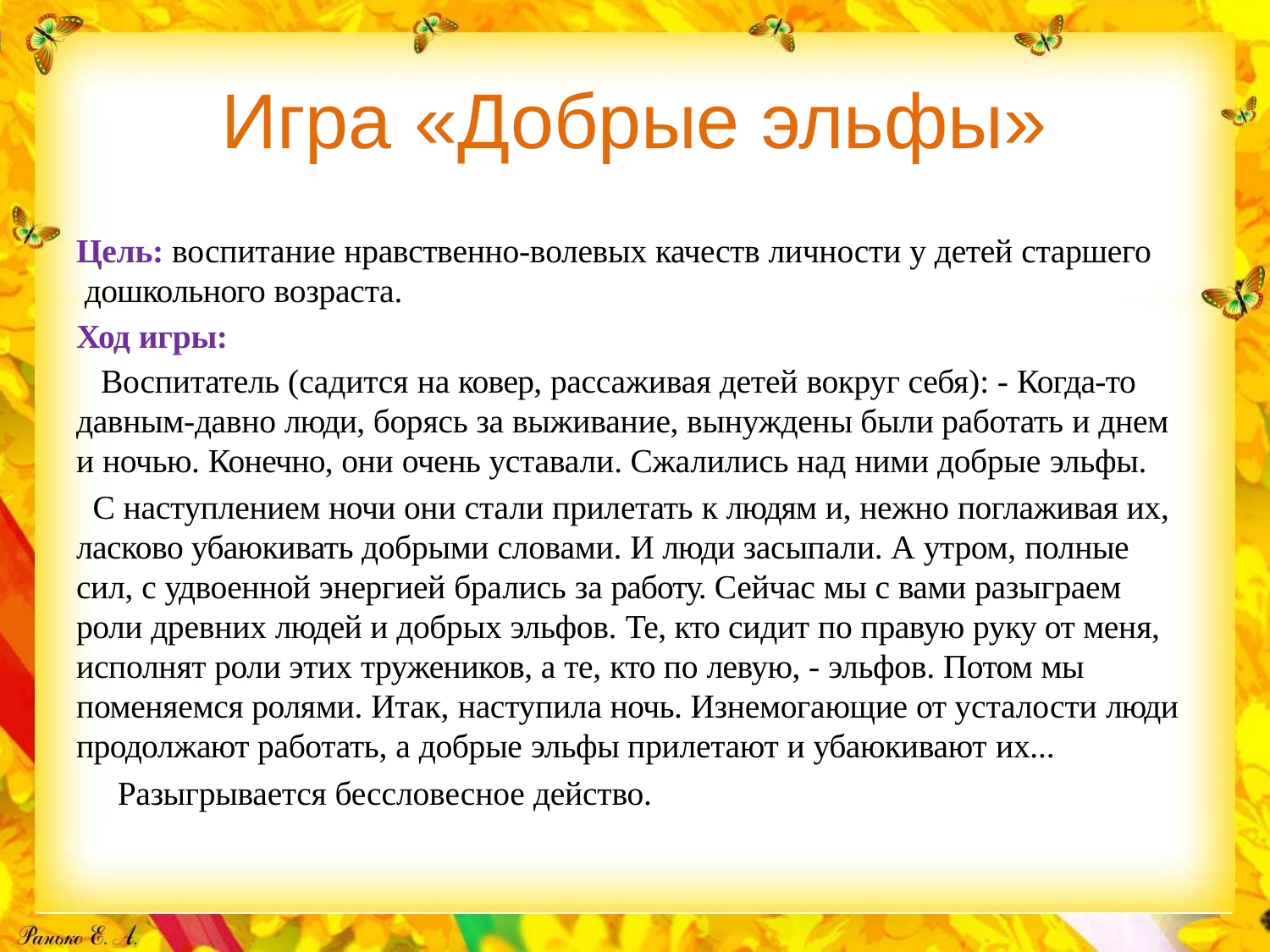

# Игра «Добрые эльфы»
Цель: воспитание нравственно-волевых качеств личности у детей старшего  дошкольного возраста.
Ход игры:
Воспитатель (садится на ковер, рассаживая детей вокруг себя): - Когда-то  давным-давно люди, борясь за выживание, вынуждены были работать и днем  и ночью. Конечно, они очень уставали. Сжалились над ними добрые эльфы.
С наступлением ночи они стали прилетать к людям и, нежно поглаживая их,  ласково убаюкивать добрыми словами. И люди засыпали. А утром, полные  сил, с удвоенной энергией брались за работу. Сейчас мы с вами разыграем  роли древних людей и добрых эльфов. Те, кто сидит по правую руку от меня,  исполнят роли этих тружеников, а те, кто по левую, - эльфов. Потом мы  поменяемся ролями. Итак, наступила ночь. Изнемогающие от усталости люди  продолжают работать, а добрые эльфы прилетают и убаюкивают их...
Разыгрывается бессловесное действо.